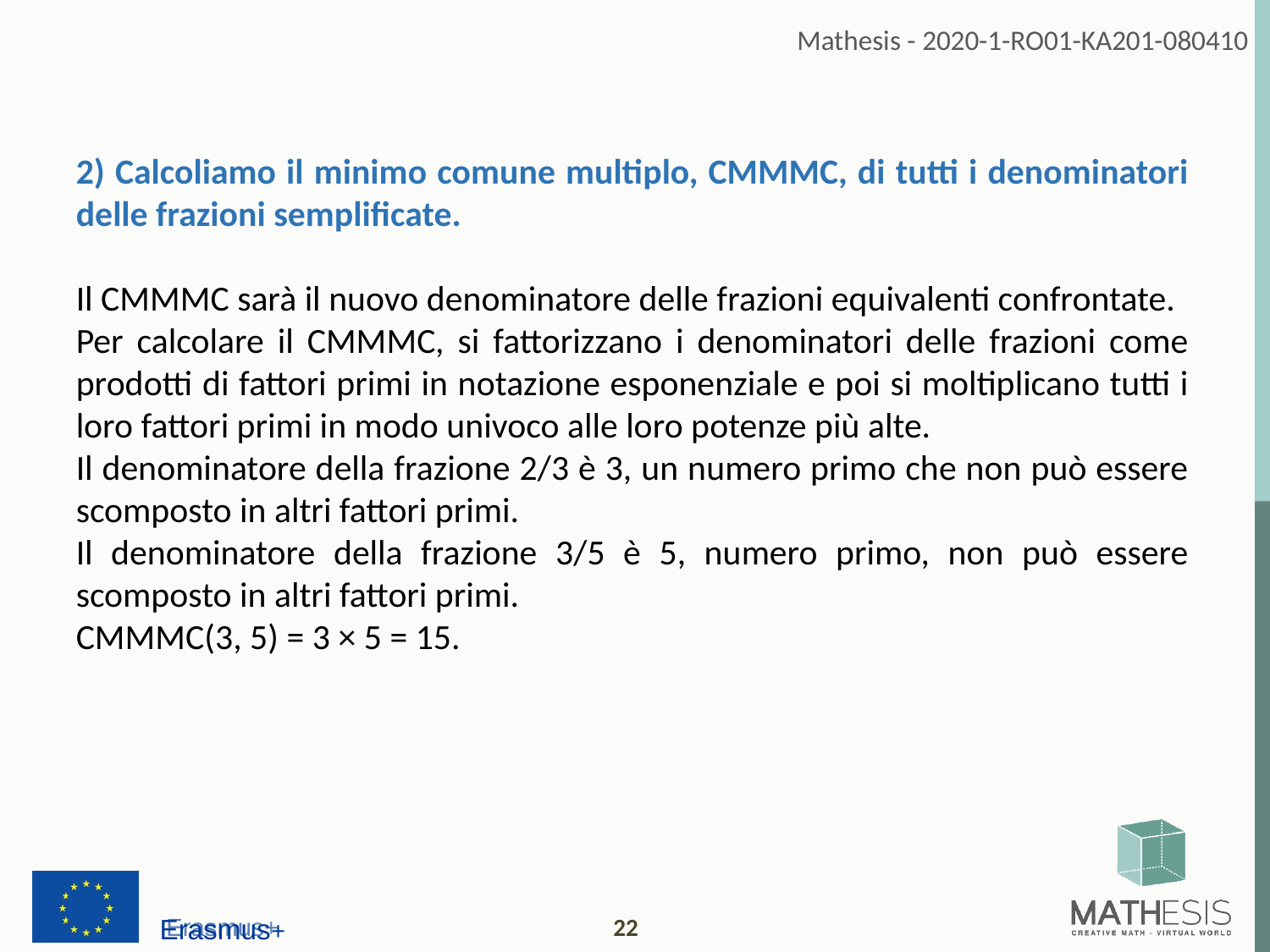

2) Calcoliamo il minimo comune multiplo, CMMMC, di tutti i denominatori delle frazioni semplificate.

Il CMMMC sarà il nuovo denominatore delle frazioni equivalenti confrontate.
Per calcolare il CMMMC, si fattorizzano i denominatori delle frazioni come prodotti di fattori primi in notazione esponenziale e poi si moltiplicano tutti i loro fattori primi in modo univoco alle loro potenze più alte.
Il denominatore della frazione 2/3 è 3, un numero primo che non può essere scomposto in altri fattori primi.
Il denominatore della frazione 3/5 è 5, numero primo, non può essere scomposto in altri fattori primi.
CMMMC(3, 5) = 3 × 5 = 15.